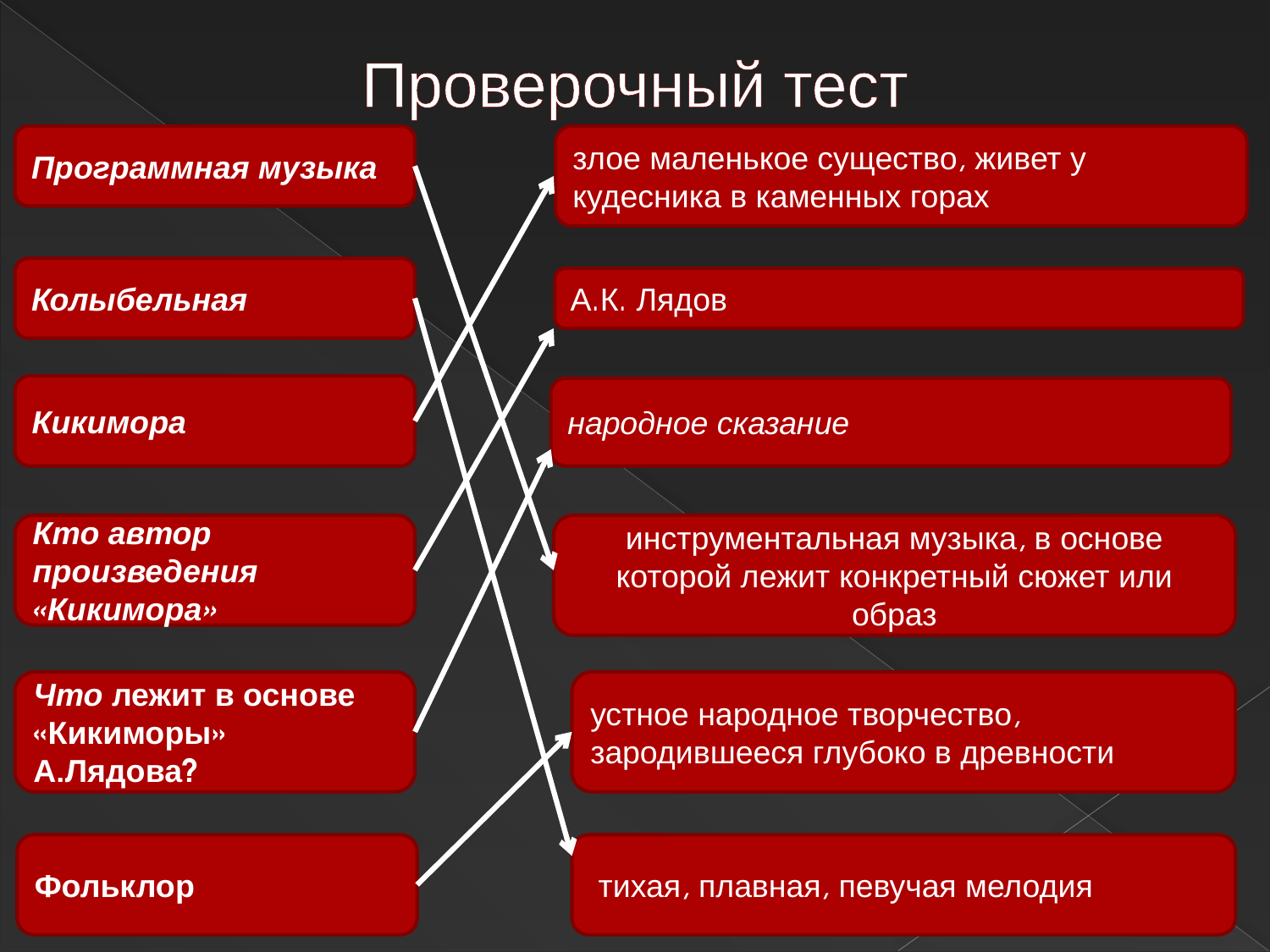

# Проверочный тест
Программная музыка
злое маленькое существо, живет у кудесника в каменных горах
Колыбельная
А.К. Лядов
Кикимора
народное сказание
Кто автор произведения «Кикимора»
инструментальная музыка, в основе которой лежит конкретный сюжет или образ
Что лежит в основе «Кикиморы» А.Лядова?
устное народное творчество, зародившееся глубоко в древности
Фольклор
тихая, плавная, певучая мелодия